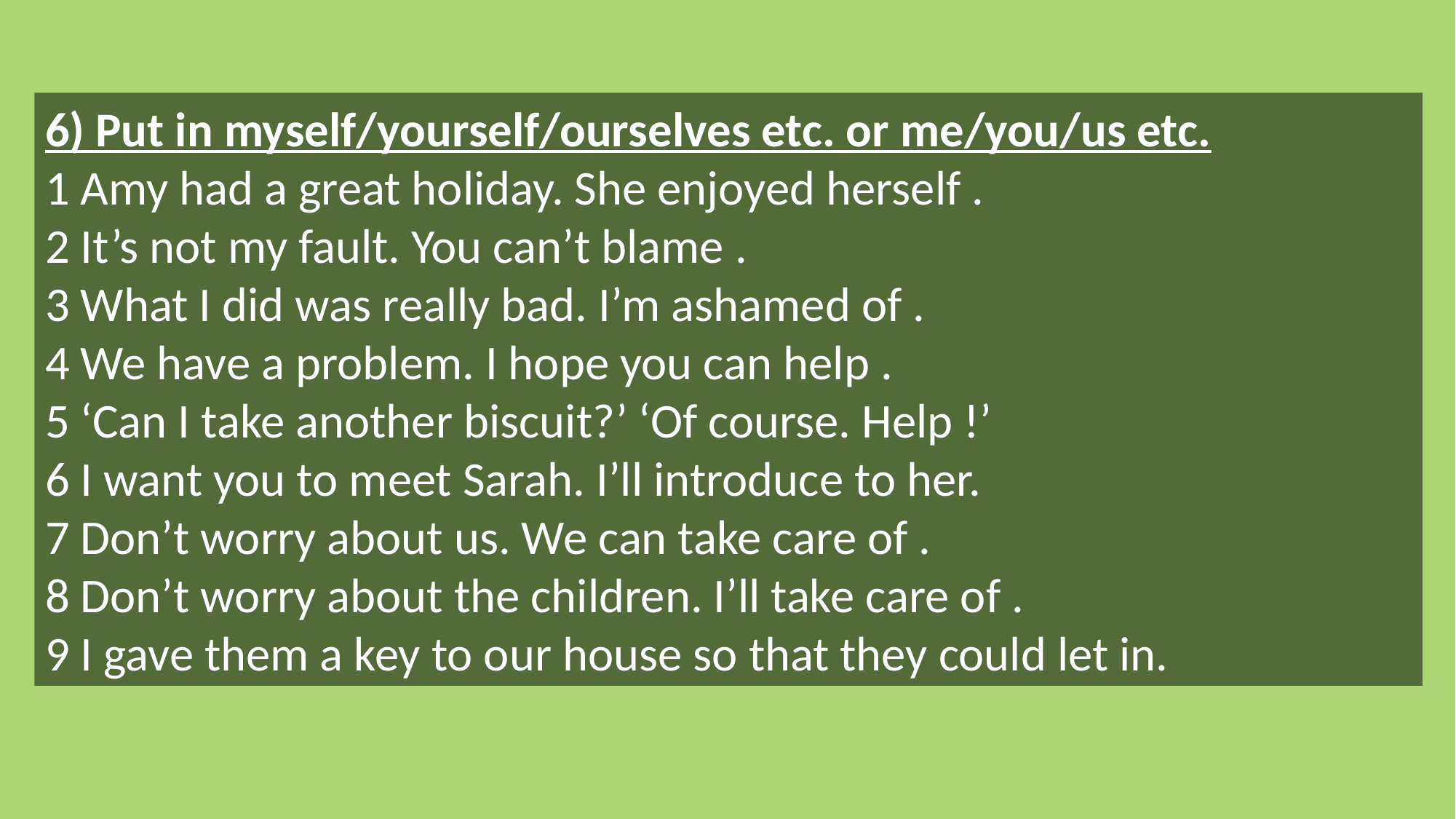

6) Put in myself/yourself/ourselves etc. or me/you/us etc.
1 Amy had a great holiday. She enjoyed herself .
2 It’s not my fault. You can’t blame .
3 What I did was really bad. I’m ashamed of .
4 We have a problem. I hope you can help .
5 ‘Can I take another biscuit?’ ‘Of course. Help !’
6 I want you to meet Sarah. I’ll introduce to her.
7 Don’t worry about us. We can take care of .
8 Don’t worry about the children. I’ll take care of .
9 I gave them a key to our house so that they could let in.